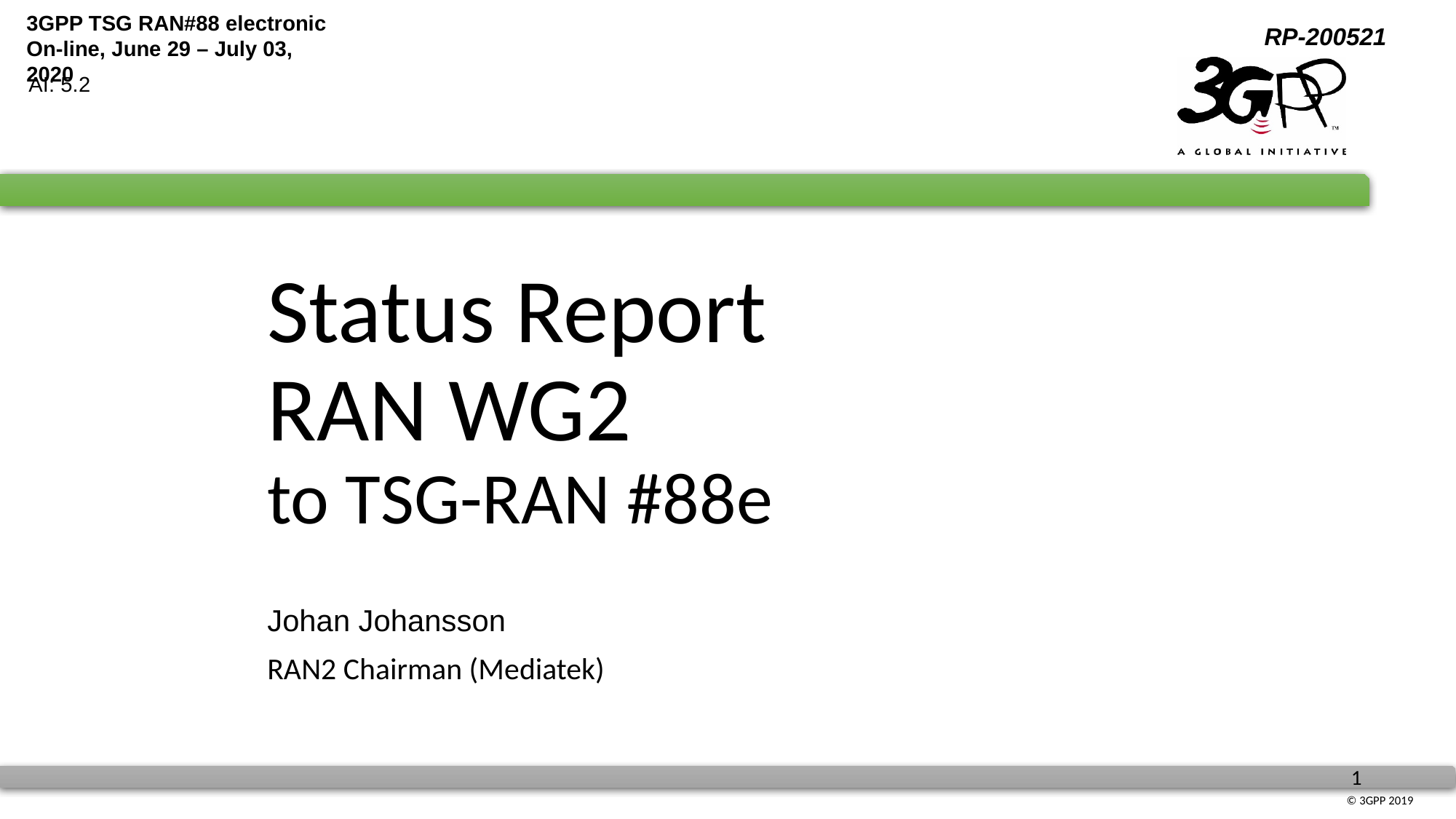

AI: 5.2
# Status Report RAN WG2 to TSG-RAN #88e

Johan Johansson
RAN2 Chairman (Mediatek)